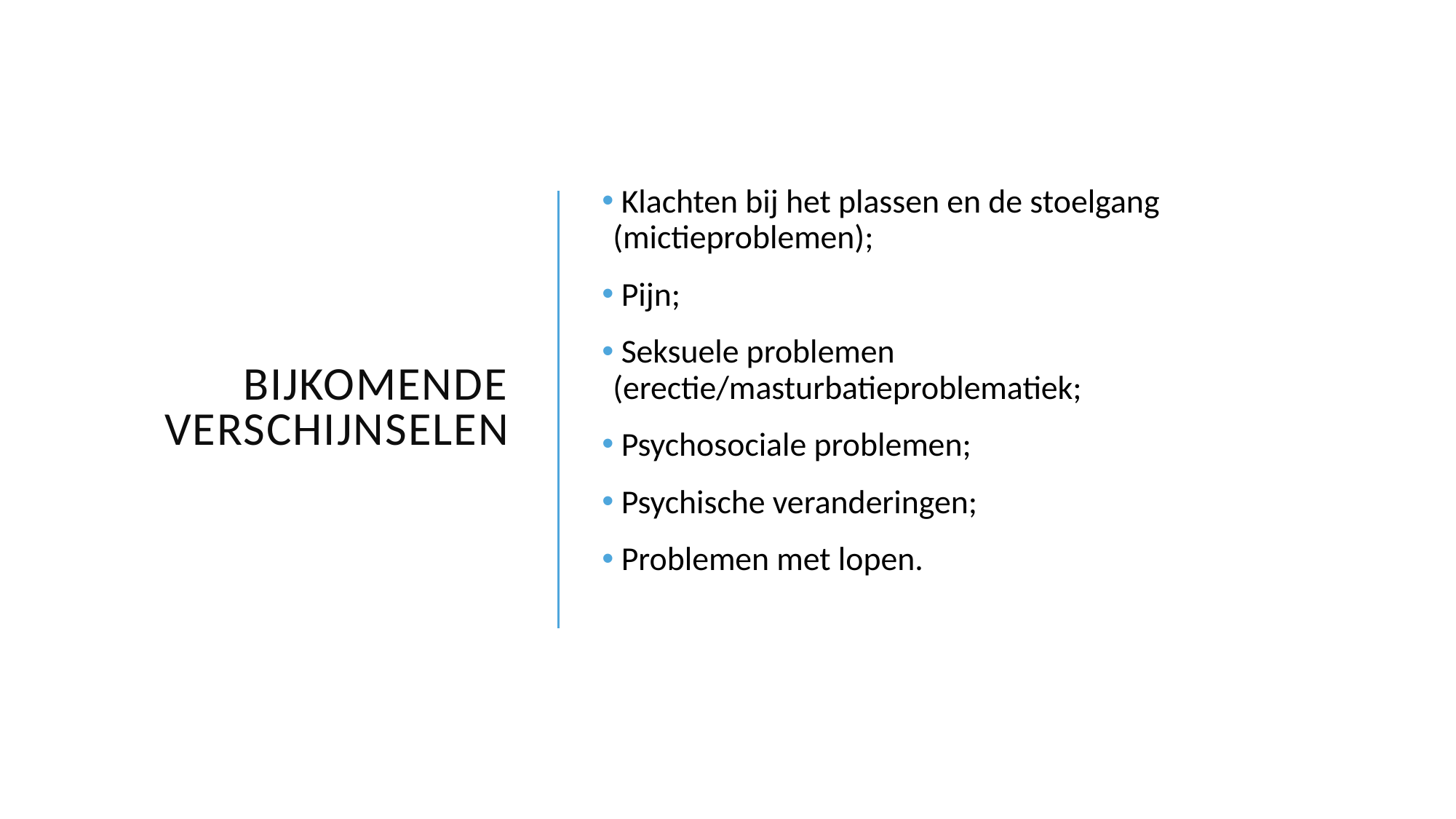

# Bijkomende verschijnselen
 Klachten bij het plassen en de stoelgang (mictieproblemen);
 Pijn;
 Seksuele problemen (erectie/masturbatieproblematiek;
 Psychosociale problemen;
 Psychische veranderingen;
 Problemen met lopen.